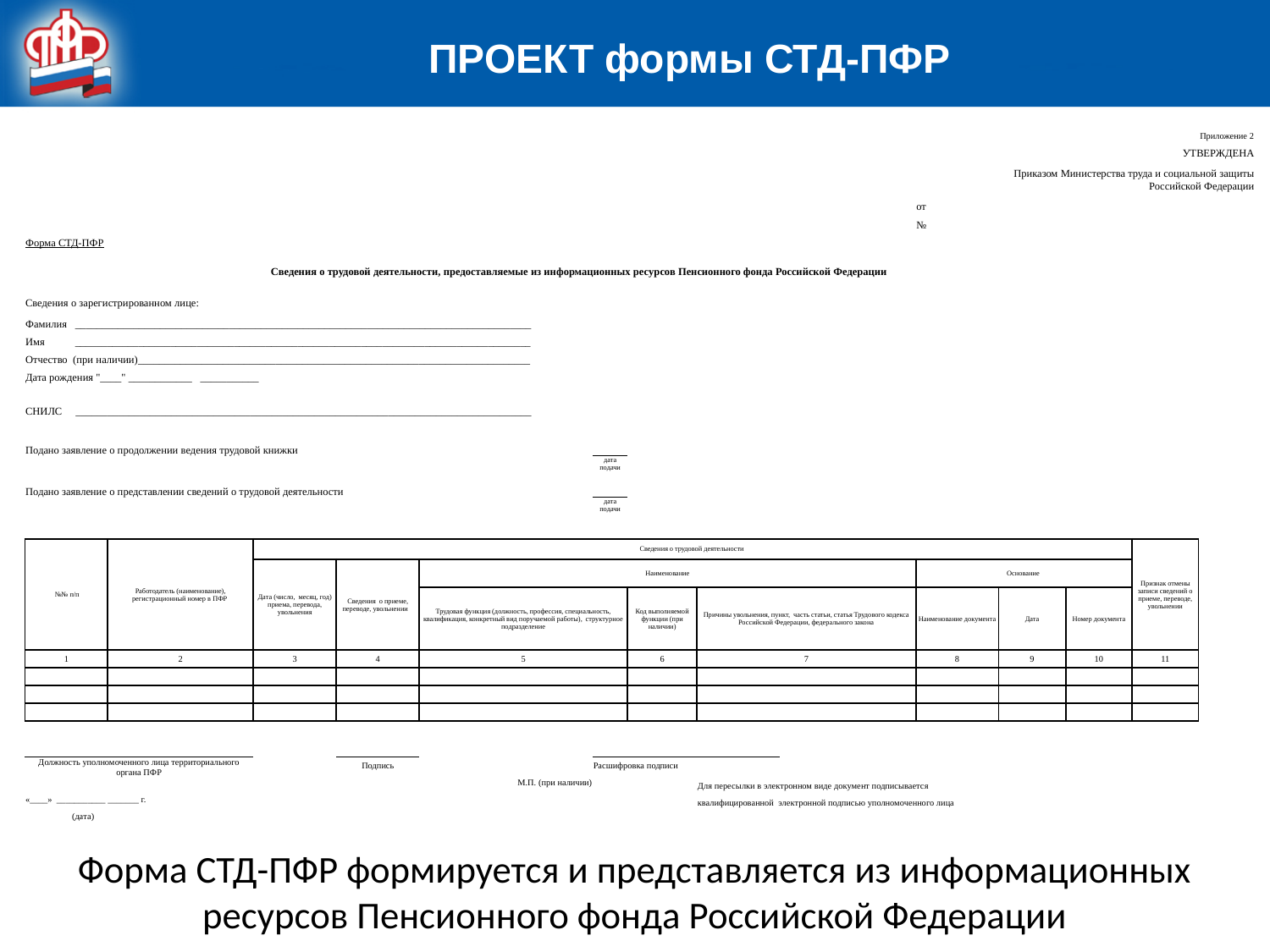

ПРОЕКТ формы СТД-ПФР
| Приложение 2 |  |  |  |  |  |  |  |  |  |  |  |  |  |  |  |
| --- | --- | --- | --- | --- | --- | --- | --- | --- | --- | --- | --- | --- | --- | --- | --- |
| УТВЕРЖДЕНА |  |  |  |  |  |  |  |  |  |  |  |  |  |  |  |
| Приказом Министерства труда и социальной защиты |  |  |  |  |  |  |  |  |  |  |  |  |  |  |  |
|  |  |  |  |  |  |  |  |  |  | Российской Федерации |  |  |  |  |  |
|  |  |  |  |  |  |  |  |  |  |  | от |  |  |  |  |
|  |  |  |  |  |  |  |  |  |  |  | № |  |  |  |  |
| Форма СТД-ПФР |  |  |  |  |  |  |  |  |  |  |  |  |  |  |  |
| Сведения о трудовой деятельности, предоставляемые из информационных ресурсов Пенсионного фонда Российской Федерации |  |  |  |  |  |  |  |  |  |  |  |  |  |  |  |
| Сведения о зарегистрированном лице: |  |  |  |  |  |  |  |  |  |  |  |  |  |  |  |
| Фамилия \_\_\_\_\_\_\_\_\_\_\_\_\_\_\_\_\_\_\_\_\_\_\_\_\_\_\_\_\_\_\_\_\_\_\_\_\_\_\_\_\_\_\_\_\_\_\_\_\_\_\_\_\_\_\_\_\_\_\_\_\_\_\_\_\_\_\_\_\_\_\_\_\_\_\_\_\_\_\_\_\_\_\_\_\_\_ |  |  |  |  |  |  |  |  |  |  |  |  |  |  |  |
| Имя \_\_\_\_\_\_\_\_\_\_\_\_\_\_\_\_\_\_\_\_\_\_\_\_\_\_\_\_\_\_\_\_\_\_\_\_\_\_\_\_\_\_\_\_\_\_\_\_\_\_\_\_\_\_\_\_\_\_\_\_\_\_\_\_\_\_\_\_\_\_\_\_\_\_\_\_\_\_\_\_\_\_\_\_\_\_ |  |  |  |  |  |  |  |  |  |  |  |  |  |  |  |
| Отчество (при наличии)\_\_\_\_\_\_\_\_\_\_\_\_\_\_\_\_\_\_\_\_\_\_\_\_\_\_\_\_\_\_\_\_\_\_\_\_\_\_\_\_\_\_\_\_\_\_\_\_\_\_\_\_\_\_\_\_\_\_\_\_\_\_\_\_\_\_\_\_\_\_\_\_\_\_ |  |  |  |  |  |  |  |  |  |  |  |  |  |  |  |
| Дата рождения "\_\_\_\_" \_\_\_\_\_\_\_\_\_\_\_\_ \_\_\_\_\_\_\_\_\_\_\_ |  |  |  |  |  |  |  |  |  |  |  |  |  |  |  |
|  |  |  |  |  |  |  |  |  |  |  |  |  |  |  |  |
| СНИЛС \_\_\_\_\_\_\_\_\_\_\_\_\_\_\_\_\_\_\_\_\_\_\_\_\_\_\_\_\_\_\_\_\_\_\_\_\_\_\_\_\_\_\_\_\_\_\_\_\_\_\_\_\_\_\_\_\_\_\_\_\_\_\_\_\_\_\_\_\_\_\_\_\_\_\_\_\_\_\_\_\_\_\_\_\_\_ |  |  |  |  |  |  |  |  |  |  |  |  |  |  |  |
|  |  |  |  |  |  |  |  |  |  |  |  |  |  |  |  |
| Подано заявление о продолжении ведения трудовой книжки |  |  |  |  |  |  |  |  |  |  |  |  |  |  |  |
|  |  |  |  |  | дата подачи |  |  |  |  |  |  |  |  |  |  |
| Подано заявление о представлении сведений о трудовой деятельности |  |  |  |  |  |  |  |  |  |  |  |  |  |  |  |
|  |  |  |  |  | дата подачи |  |  |  |  |  |  |  |  |  |  |
|  |  |  |  |  |  |  |  |  |  |  |  |  |  |  |  |
| №№ п/п | Работодатель (наименование), регистрационный номер в ПФР | Сведения о трудовой деятельности |  |  |  |  |  |  |  |  |  |  |  | Признак отмены записи сведений о приеме, переводе, увольнении |  |
|  |  | Дата (число, месяц, год) приема, перевода, увольнения | Сведения о приеме, переводе, увольнении | Наименование |  |  |  |  |  |  | Основание |  |  |  |  |
|  |  |  |  | Трудовая функция (должность, профессия, специальность, квалификация, конкретный вид поручаемой работы), структурное подразделение |  | Код выполняемой функции (при наличии) |  | Причины увольнения, пункт, часть статьи, статья Трудового кодекса Российской Федерации, федерального закона |  |  | Наименование документа | Дата | Номер документа |  |  |
|  |  |  |  |  |  |  |  |  |  |  |  |  |  |  |  |
|  |  |  |  |  |  |  |  |  |  |  |  |  |  |  |  |
|  |  |  |  |  |  |  |  |  |  |  |  |  |  |  |  |
| 1 | 2 | 3 | 4 | 5 |  | 6 |  | 7 |  |  | 8 | 9 | 10 | 11 |  |
|  |  |  |  |  |  |  |  |  |  |  |  |  |  |  |  |
|  |  |  |  |  |  |  |  |  |  |  |  |  |  |  |  |
|  |  |  |  |  |  |  |  |  |  |  |  |  |  |  |  |
|  |  |  |  |  |  |  |  |  |  |  |  |  |  |  |  |
|  |  |  |  |  |  |  |  |  |  |  |  |  |  |  |  |
| Должность уполномоченного лица территориального органа ПФР |  |  | Подпись |  | Расшифровка подписи |  |  |  |  |  |  |  |  |  |  |
|  |  |  |  | М.П. (при наличии) |  |  |  | Для пересылки в электронном виде документ подписывается |  |  |  |  |  |  |  |
| «\_\_\_\_» \_\_\_\_\_\_\_\_\_\_\_ \_\_\_\_\_\_\_ г. |  |  |  |  |  |  |  | квалифицированной электронной подписью уполномоченного лица |  |  |  |  |  |  |  |
| (дата) |  |  |  |  |  |  |  |  |  |  |  |  |  |  |  |
Форма СТД-ПФР формируется и представляется из информационных ресурсов Пенсионного фонда Российской Федерации